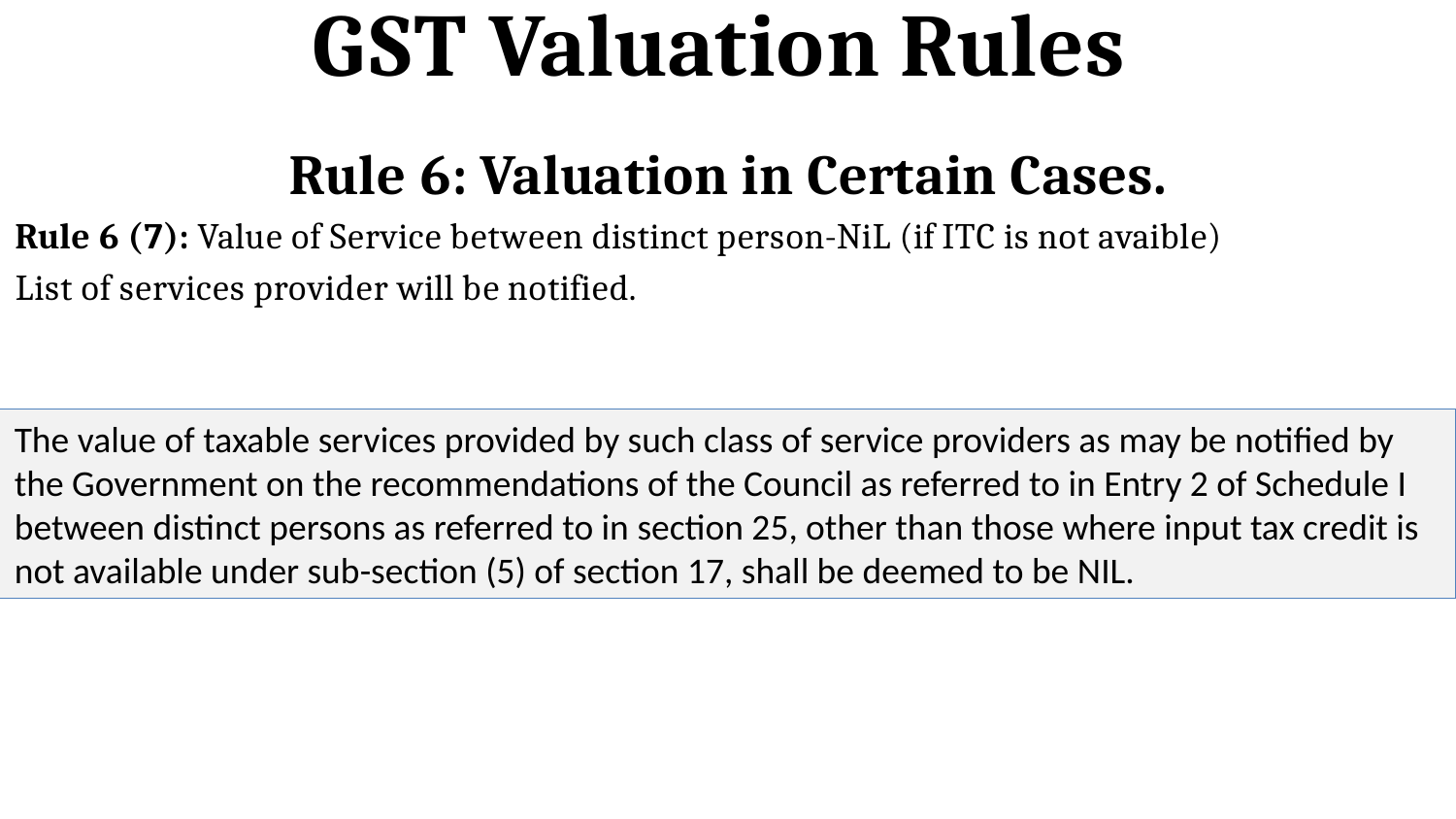

# GST Valuation Rules
Rule 6: Valuation in Certain Cases.
Rule 6 (7): Value of Service between distinct person-NiL (if ITC is not avaible)
List of services provider will be notified.

The value of taxable services provided by such class of service providers as may be notified by the Government on the recommendations of the Council as referred to in Entry 2 of Schedule I between distinct persons as referred to in section 25, other than those where input tax credit is not available under sub-section (5) of section 17, shall be deemed to be NIL.